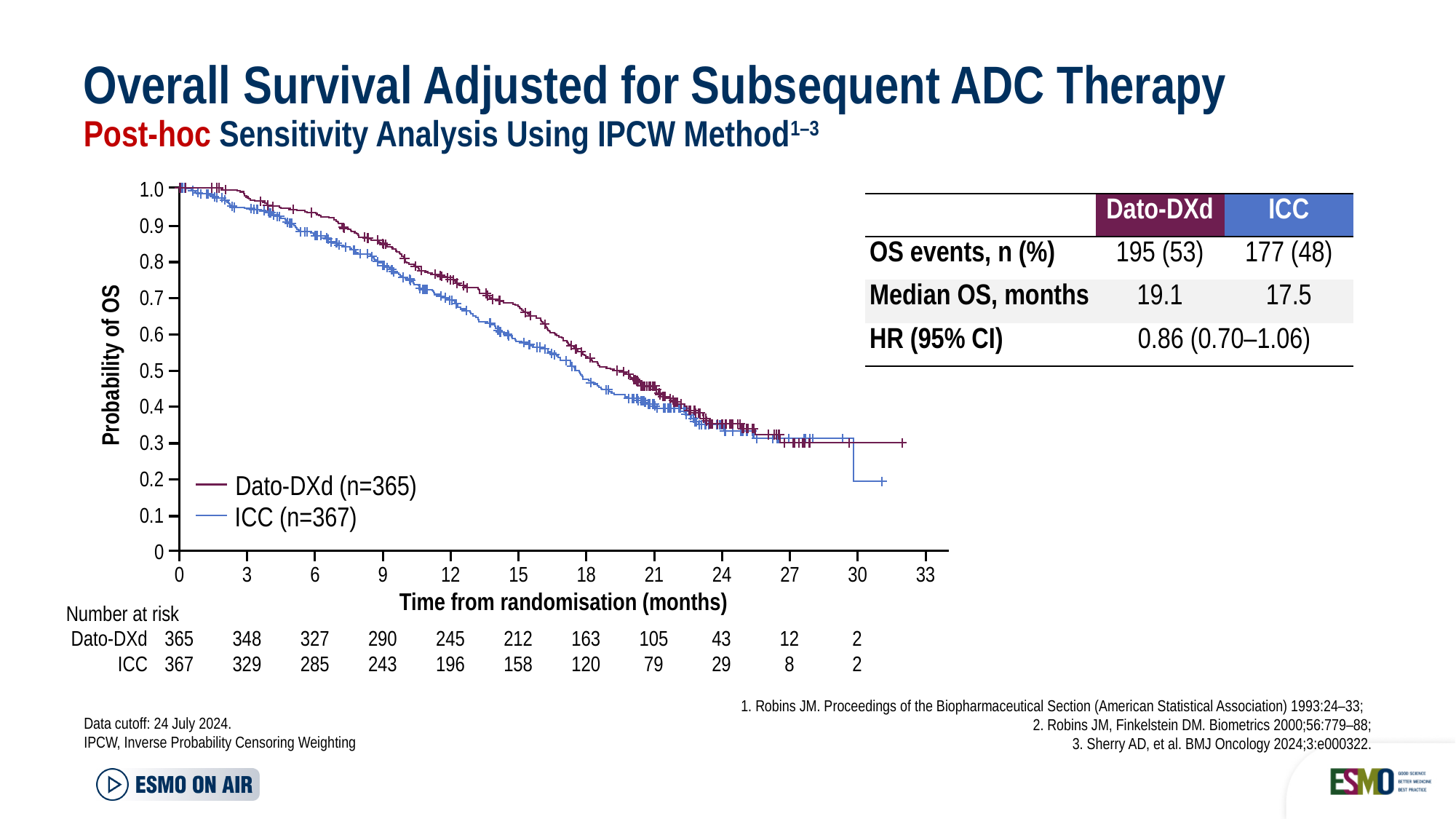

# Overall Survival Adjusted for Subsequent ADC Therapy Post-hoc Sensitivity Analysis Using IPCW Method1–3
1.0
0.9
0.8
0.7
0.6
0.5
0.4
0.3
0.2
0.1
0

Probability of OS
0
6
9
12
15
18
21
24
27
30
33
3
Time from randomisation (months)
Number at risk
365
2
348
327
290
245
212
163
105
43
12
Dato-DXd
367
329
285
2
243
196
158
120
79
29
8
ICC
Dato-DXd (n=365)
ICC (n=367)
|  | Dato-DXd | ICC |
| --- | --- | --- |
| OS events, n (%) | 195 (53) | 177 (48) |
| Median OS, months | 19.1 | 17.5 |
| HR (95% CI) | 0.86 (0.70–1.06) |  |

Data cutoff: 24 July 2024.
IPCW, Inverse Probability Censoring Weighting
1. Robins JM. Proceedings of the Biopharmaceutical Section (American Statistical Association) 1993:24–33;
2. Robins JM, Finkelstein DM. Biometrics 2000;56:779–88;
3. Sherry AD, et al. BMJ Oncology 2024;3:e000322.